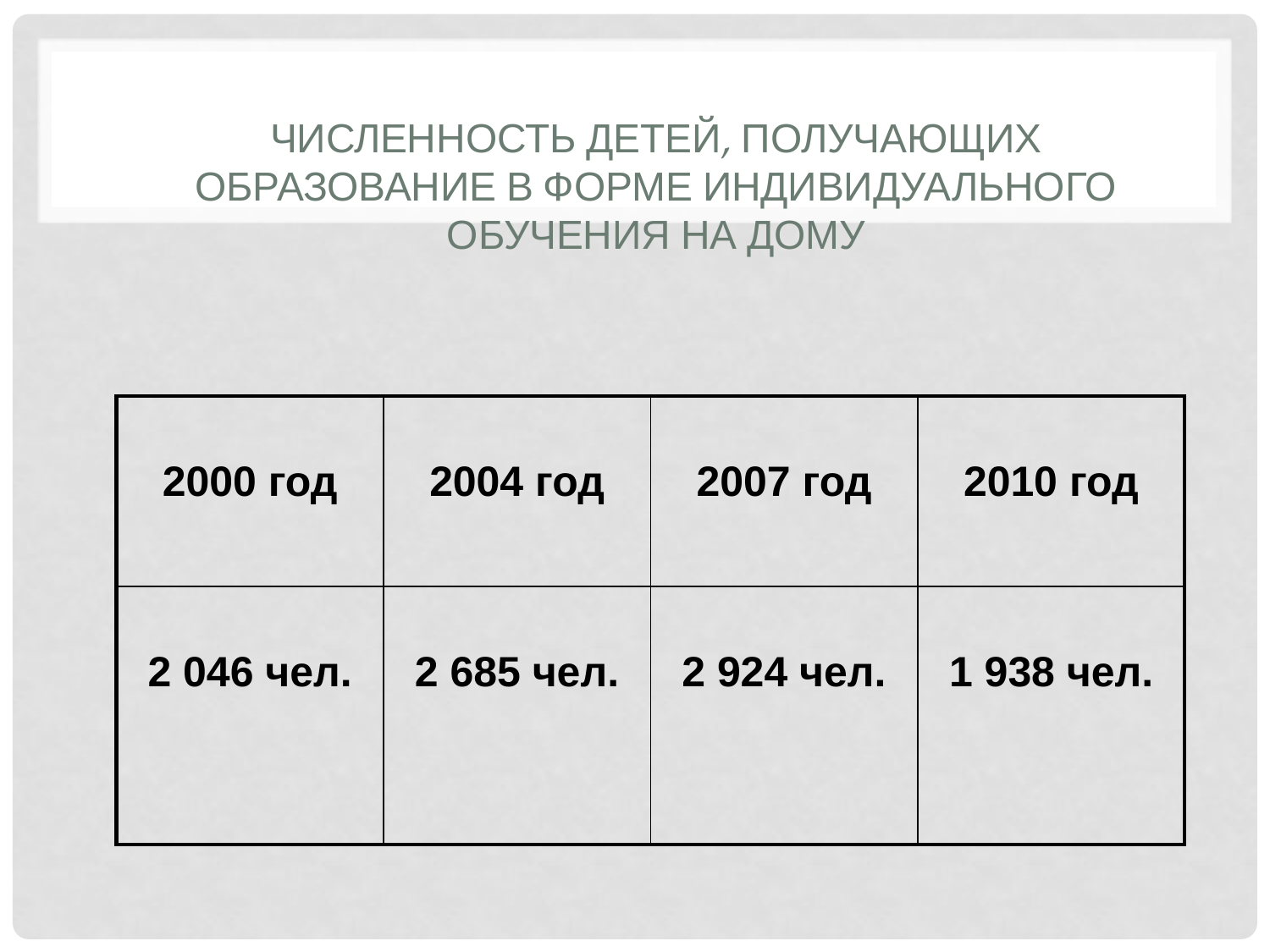

# Численность детей, получающих образование в форме индивидуального обучения на дому
| 2000 год | 2004 год | 2007 год | 2010 год |
| --- | --- | --- | --- |
| 2 046 чел. | 2 685 чел. | 2 924 чел. | 1 938 чел. |